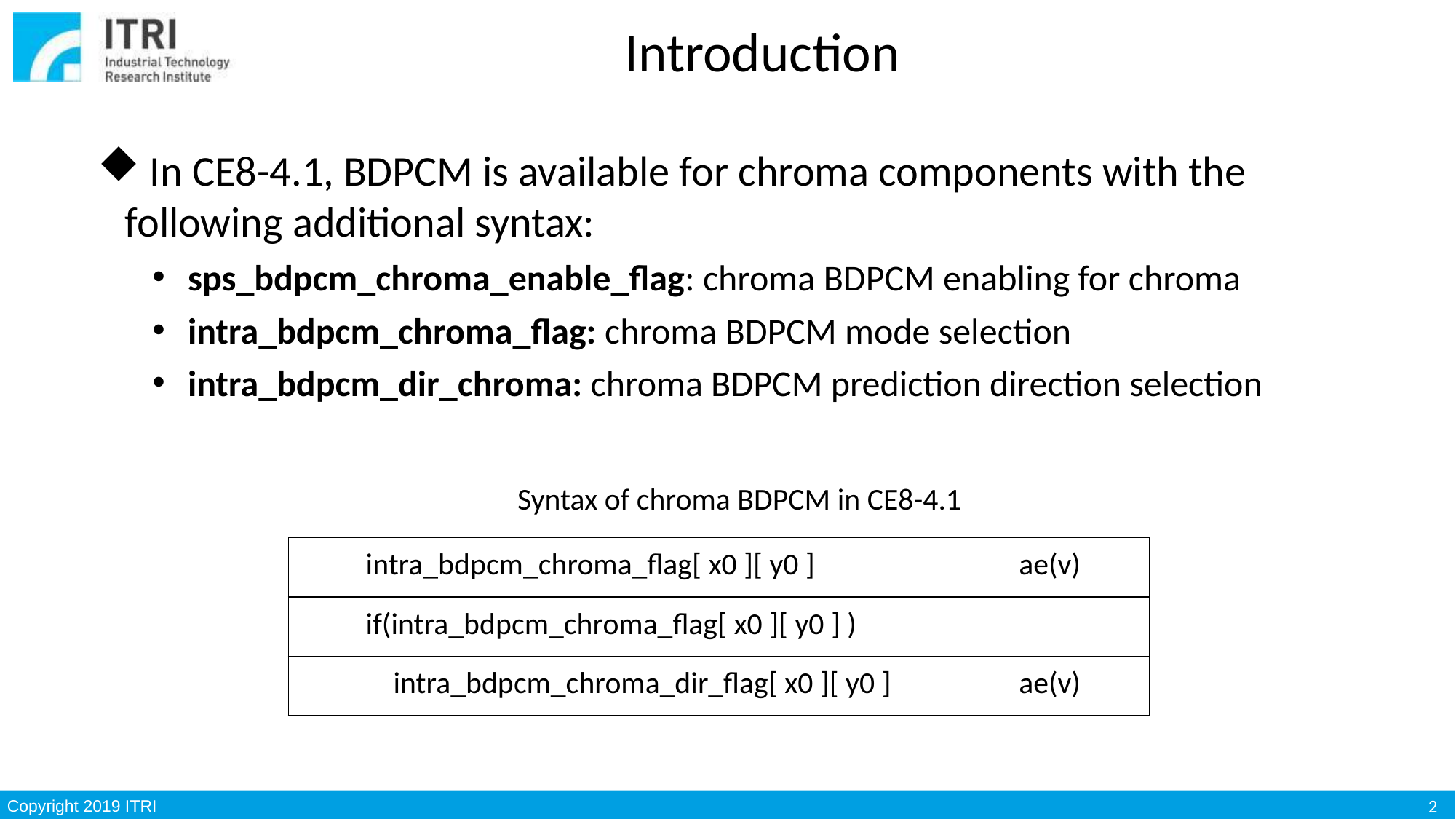

# Introduction
 In CE8-4.1, BDPCM is available for chroma components with the following additional syntax:
 sps_bdpcm_chroma_enable_flag: chroma BDPCM enabling for chroma
 intra_bdpcm_chroma_flag: chroma BDPCM mode selection
 intra_bdpcm_dir_chroma: chroma BDPCM prediction direction selection
Syntax of chroma BDPCM in CE8-4.1
| intra\_bdpcm\_chroma\_flag[ x0 ][ y0 ] | ae(v) |
| --- | --- |
| if(intra\_bdpcm\_chroma\_flag[ x0 ][ y0 ] ) |  |
| intra\_bdpcm\_chroma\_dir\_flag[ x0 ][ y0 ] | ae(v) |